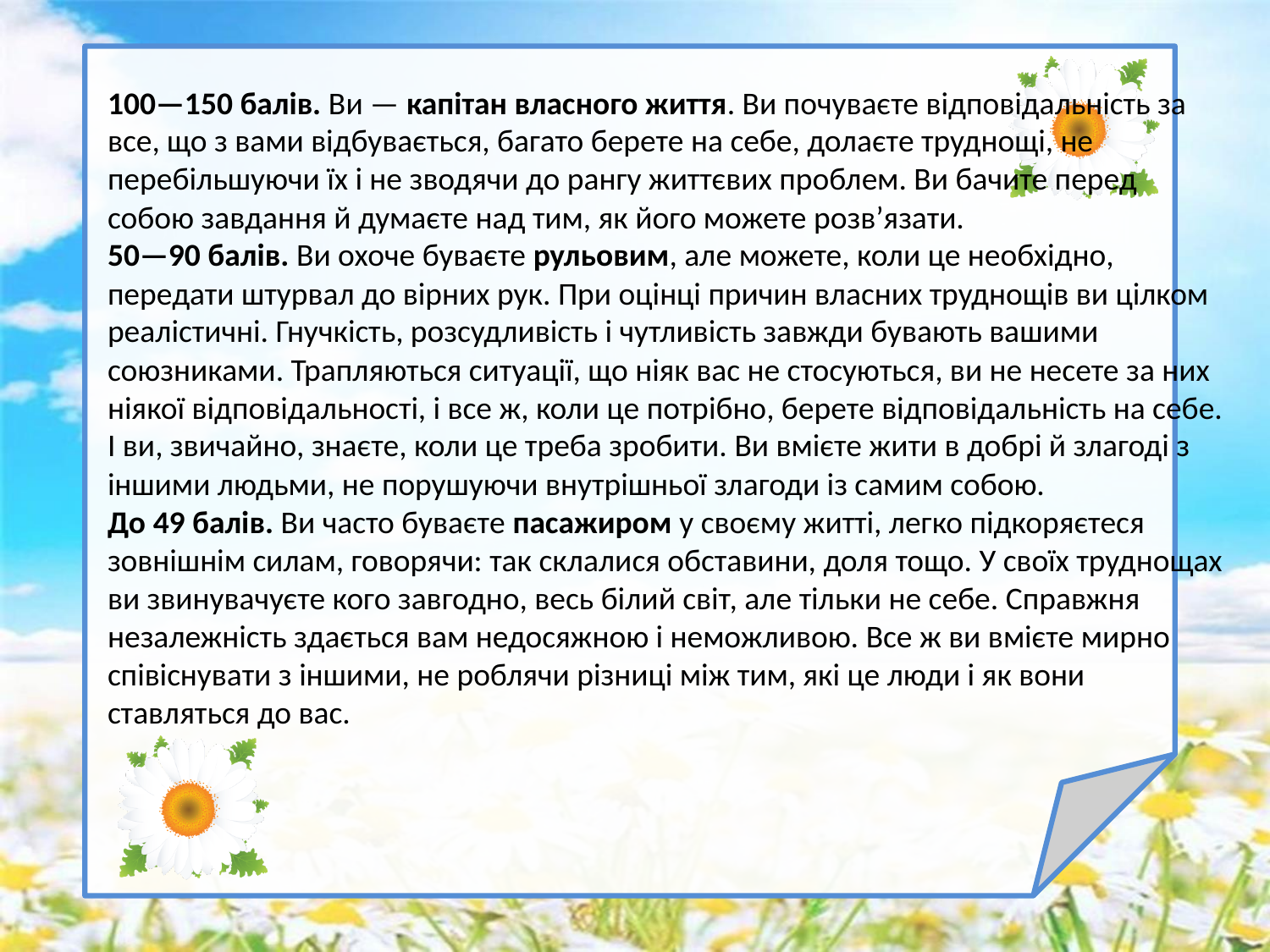

100—150 балів. Ви — капітан власного життя. Ви почуваєте відповідальність за все, що з вами відбувається, багато берете на себе, долаєте труднощі, не перебільшуючи їх і не зводячи до рангу життєвих проблем. Ви бачите перед собою завдання й думаєте над тим, як його можете розв’язати.
50—90 балів. Ви охоче буваєте рульовим, але можете, коли це необхідно, передати штурвал до вірних рук. При оцінці причин власних труднощів ви цілком реалістичні. Гнучкість, розсудливість і чутливість завжди бувають вашими союзниками. Трапляються ситуації, що ніяк вас не стосуються, ви не несете за них ніякої відповідальності, і все ж, коли це потрібно, берете відповідальність на себе. І ви, звичайно, знаєте, коли це треба зробити. Ви вмієте жити в добрі й злагоді з іншими людьми, не порушуючи внутрішньої злагоди із самим собою.
До 49 балів. Ви часто буваєте пасажиром у своєму житті, легко підкоряєтеся зовнішнім силам, говорячи: так склалися обставини, доля тощо. У своїх труднощах ви звинувачуєте кого завгодно, весь білий світ, але тільки не себе. Справжня незалежність здається вам недосяжною і неможливою. Все ж ви вмієте мирно співіснувати з іншими, не роблячи різниці між тим, які це люди і як вони ставляться до вас.